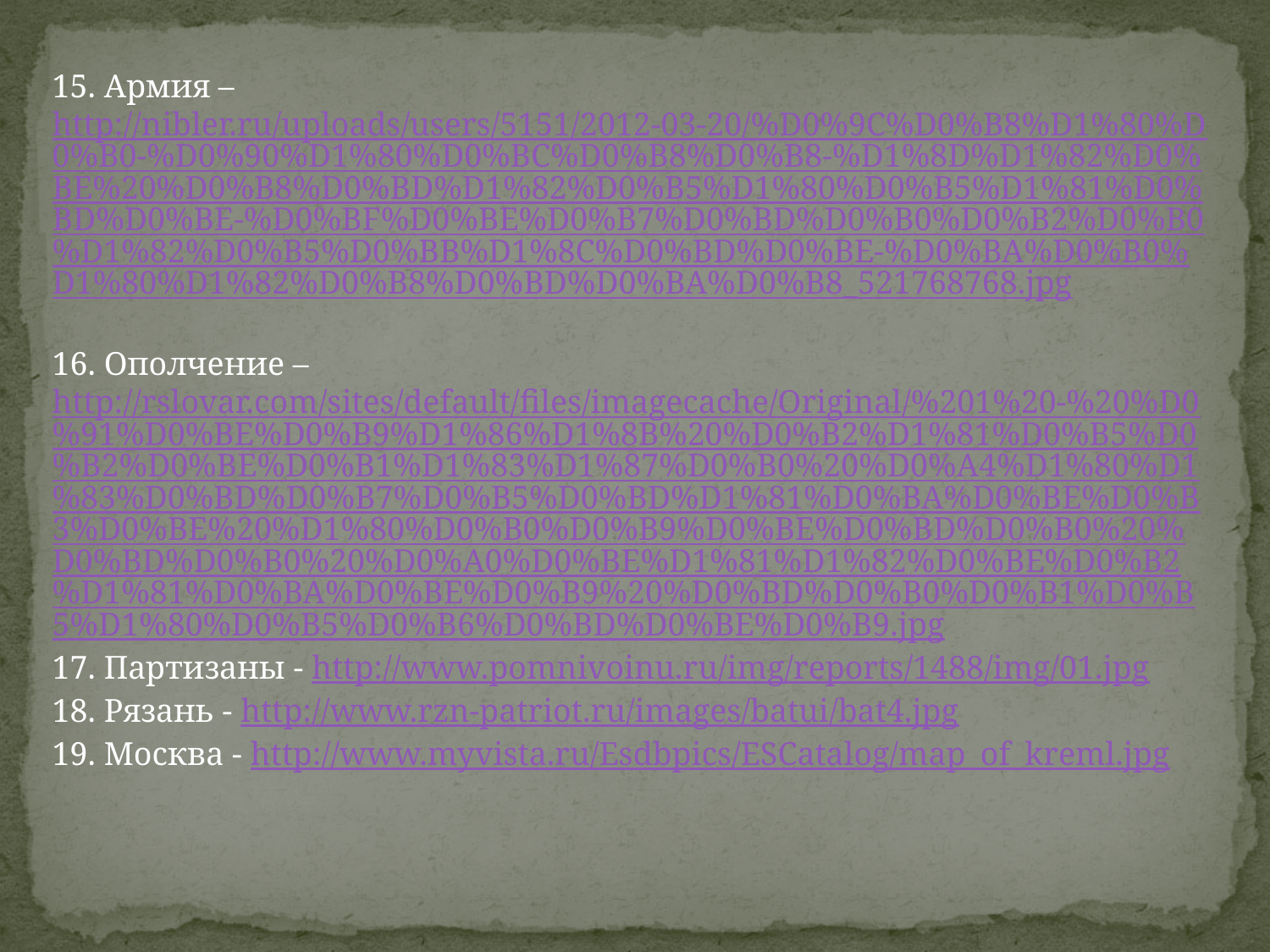

15. Армия – http://nibler.ru/uploads/users/5151/2012-03-20/%D0%9C%D0%B8%D1%80%D0%B0-%D0%90%D1%80%D0%BC%D0%B8%D0%B8-%D1%8D%D1%82%D0%BE%20%D0%B8%D0%BD%D1%82%D0%B5%D1%80%D0%B5%D1%81%D0%BD%D0%BE-%D0%BF%D0%BE%D0%B7%D0%BD%D0%B0%D0%B2%D0%B0%D1%82%D0%B5%D0%BB%D1%8C%D0%BD%D0%BE-%D0%BA%D0%B0%D1%80%D1%82%D0%B8%D0%BD%D0%BA%D0%B8_521768768.jpg
16. Ополчение –  http://rslovar.com/sites/default/files/imagecache/Original/%201%20-%20%D0%91%D0%BE%D0%B9%D1%86%D1%8B%20%D0%B2%D1%81%D0%B5%D0%B2%D0%BE%D0%B1%D1%83%D1%87%D0%B0%20%D0%A4%D1%80%D1%83%D0%BD%D0%B7%D0%B5%D0%BD%D1%81%D0%BA%D0%BE%D0%B3%D0%BE%20%D1%80%D0%B0%D0%B9%D0%BE%D0%BD%D0%B0%20%D0%BD%D0%B0%20%D0%A0%D0%BE%D1%81%D1%82%D0%BE%D0%B2%D1%81%D0%BA%D0%BE%D0%B9%20%D0%BD%D0%B0%D0%B1%D0%B5%D1%80%D0%B5%D0%B6%D0%BD%D0%BE%D0%B9.jpg
17. Партизаны - http://www.pomnivoinu.ru/img/reports/1488/img/01.jpg
18. Рязань - http://www.rzn-patriot.ru/images/batui/bat4.jpg
19. Москва - http://www.myvista.ru/Esdbpics/ESCatalog/map_of_kreml.jpg